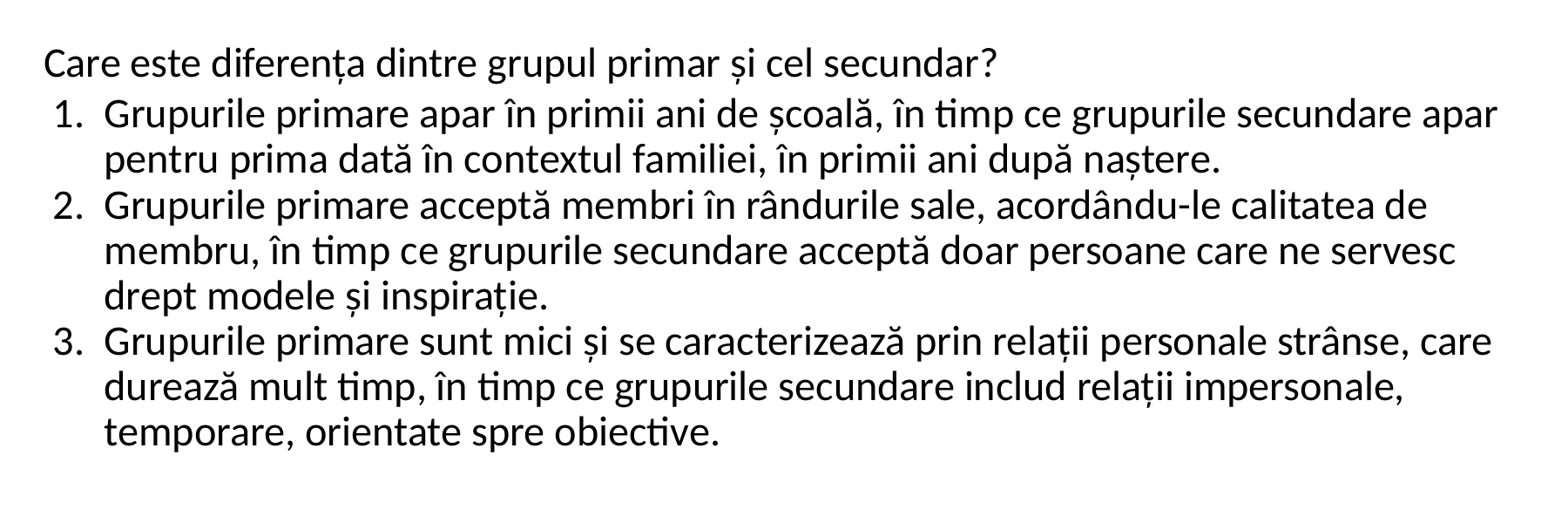

Care este diferența dintre grupul primar și cel secundar?
Grupurile primare apar în primii ani de școală, în timp ce grupurile secundare apar pentru prima dată în contextul familiei, în primii ani după naștere.
Grupurile primare acceptă membri în rândurile sale, acordându-le calitatea de membru, în timp ce grupurile secundare acceptă doar persoane care ne servesc drept modele și inspirație.
Grupurile primare sunt mici și se caracterizează prin relații personale strânse, care durează mult timp, în timp ce grupurile secundare includ relații impersonale, temporare, orientate spre obiective.